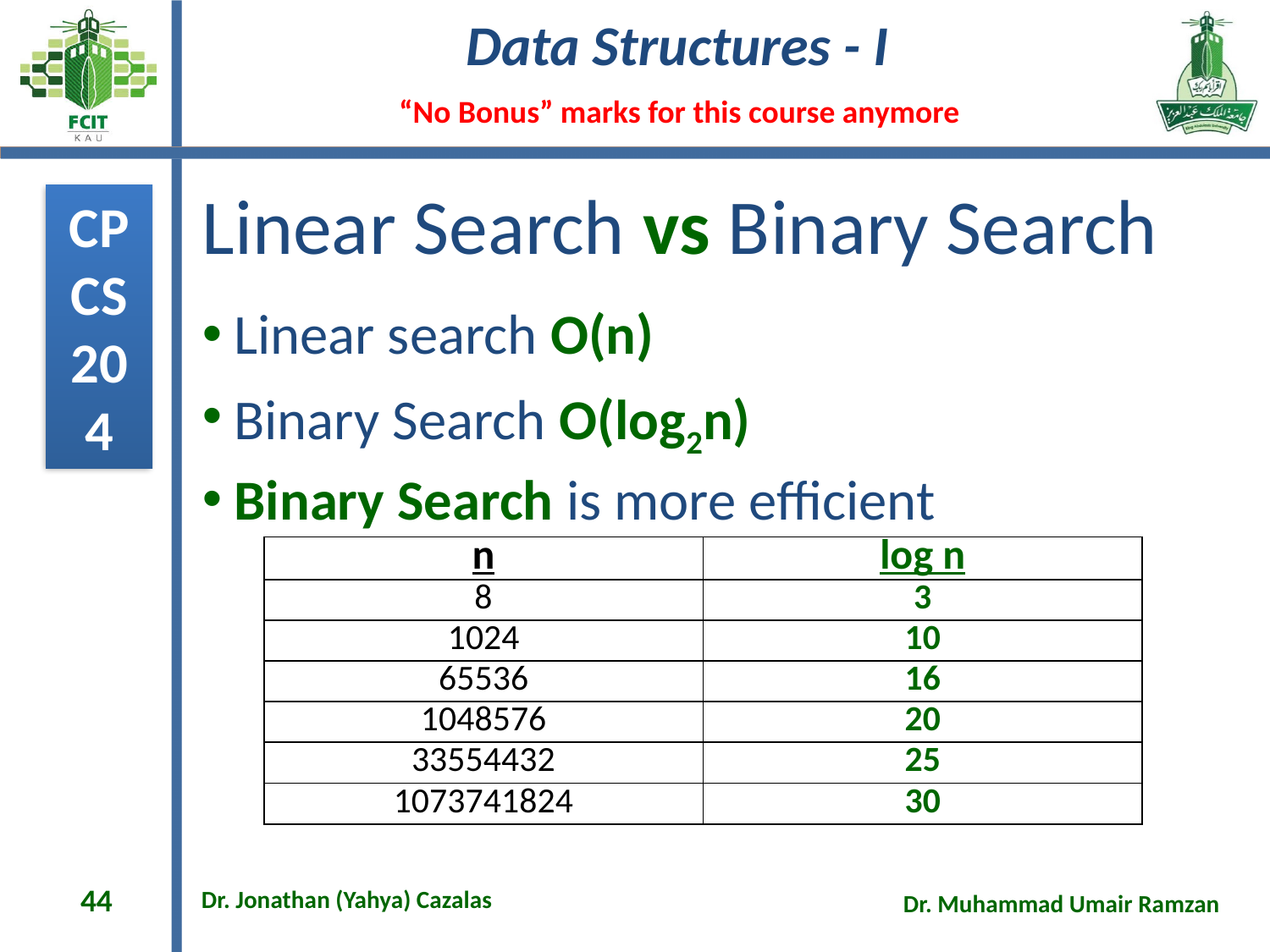

# Linear Search vs Binary Search
Linear search O(n)
Binary Search O(log2n)
Binary Search is more efficient
| n | log n |
| --- | --- |
| 8 | 3 |
| 1024 | 10 |
| 65536 | 16 |
| 1048576 | 20 |
| 33554432 | 25 |
| 1073741824 | 30 |
44